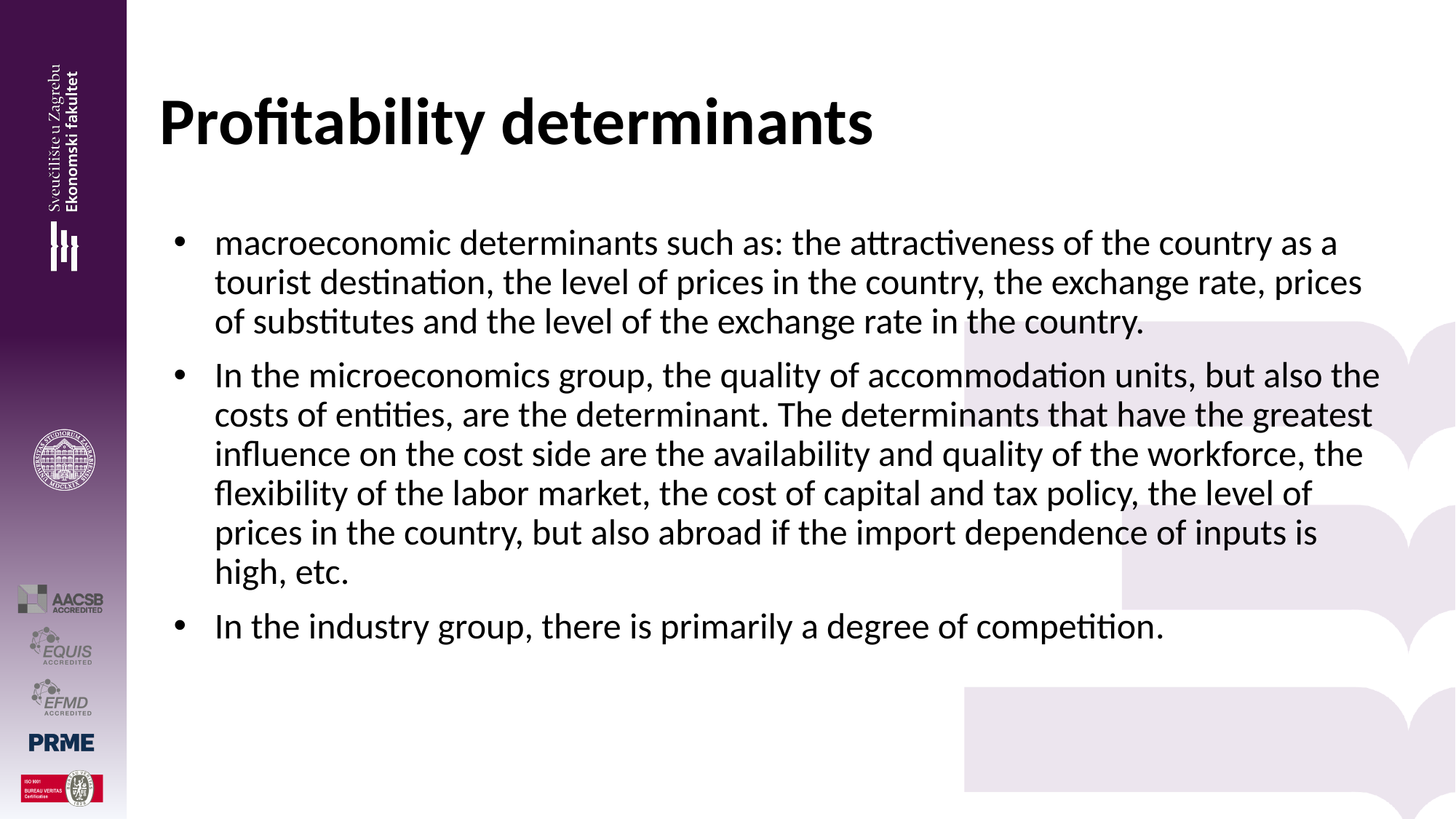

# Profitability determinants
macroeconomic determinants such as: the attractiveness of the country as a tourist destination, the level of prices in the country, the exchange rate, prices of substitutes and the level of the exchange rate in the country.
In the microeconomics group, the quality of accommodation units, but also the costs of entities, are the determinant. The determinants that have the greatest influence on the cost side are the availability and quality of the workforce, the flexibility of the labor market, the cost of capital and tax policy, the level of prices in the country, but also abroad if the import dependence of inputs is high, etc.
In the industry group, there is primarily a degree of competition.